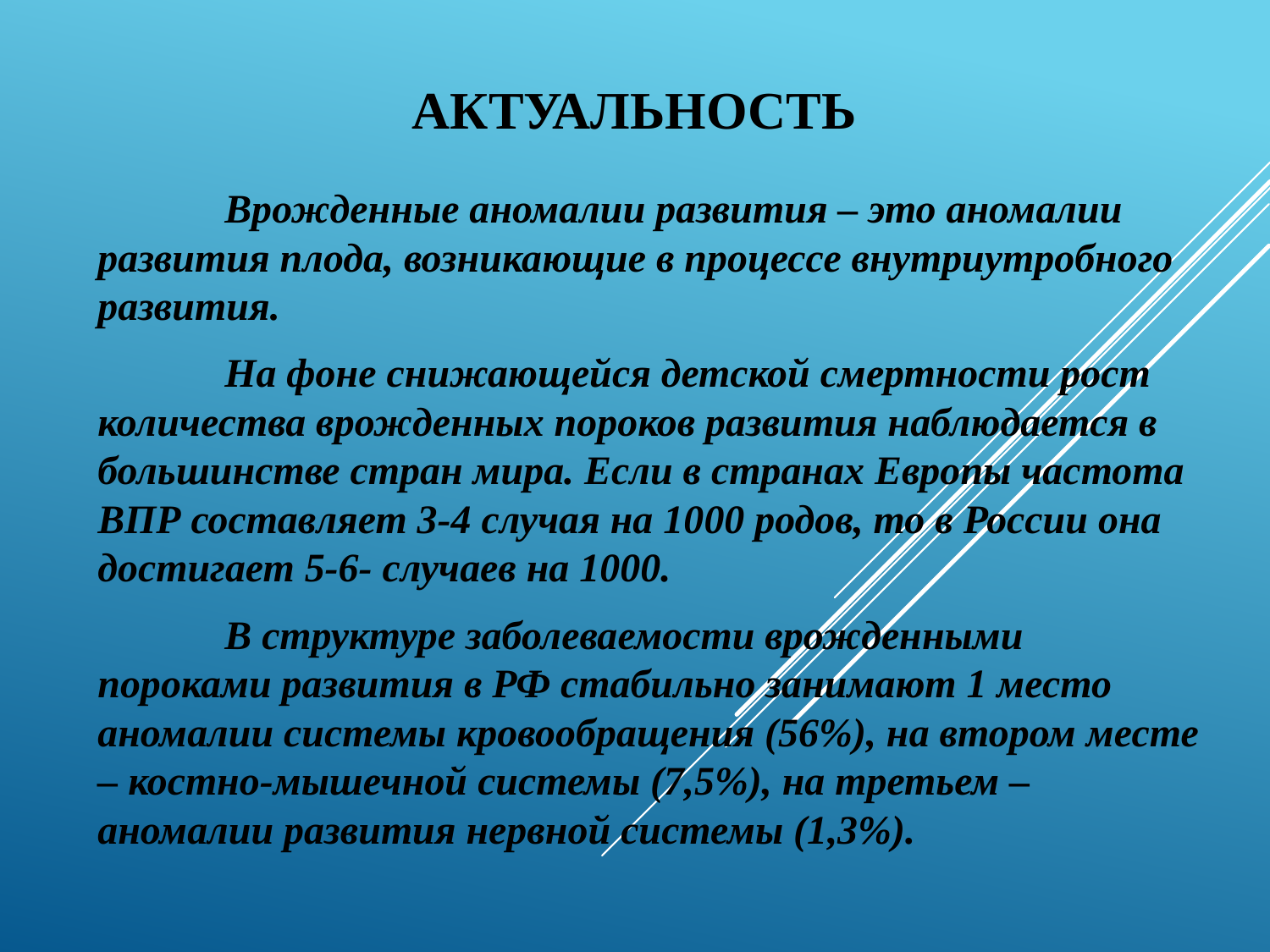

# Актуальность
	Врожденные аномалии развития – это аномалии развития плода, возникающие в процессе внутриутробного развития.
	На фоне снижающейся детской смертности рост количества врожденных пороков развития наблюдается в большинстве стран мира. Если в странах Европы частота ВПР составляет 3-4 случая на 1000 родов, то в России она достигает 5-6- случаев на 1000.
	В структуре заболеваемости врожденными пороками развития в РФ стабильно занимают 1 место аномалии системы кровообращения (56%), на втором месте – костно-мышечной системы (7,5%), на третьем – аномалии развития нервной системы (1,3%).